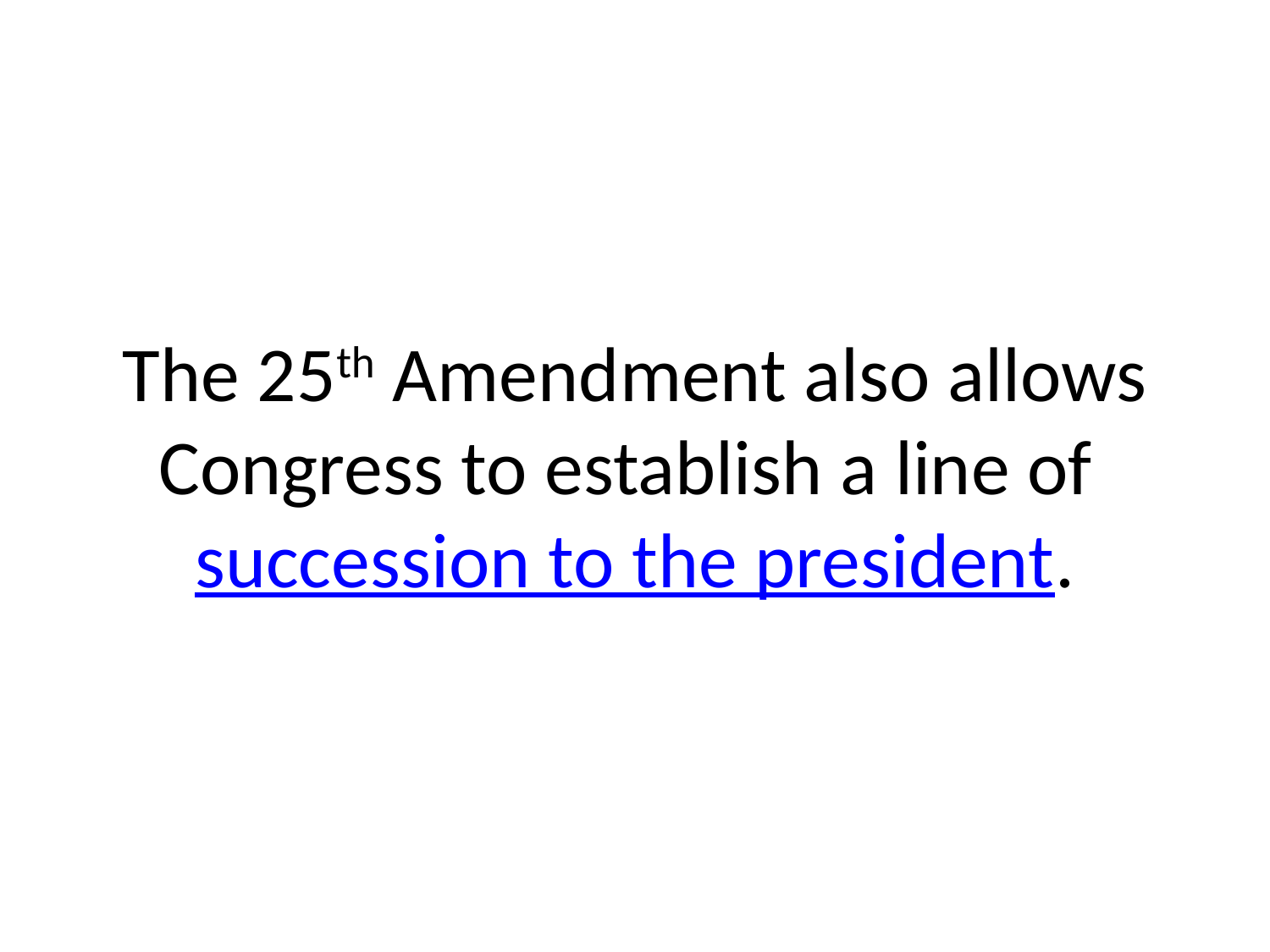

# The 25th Amendment also allows Congress to establish a line of succession to the president.